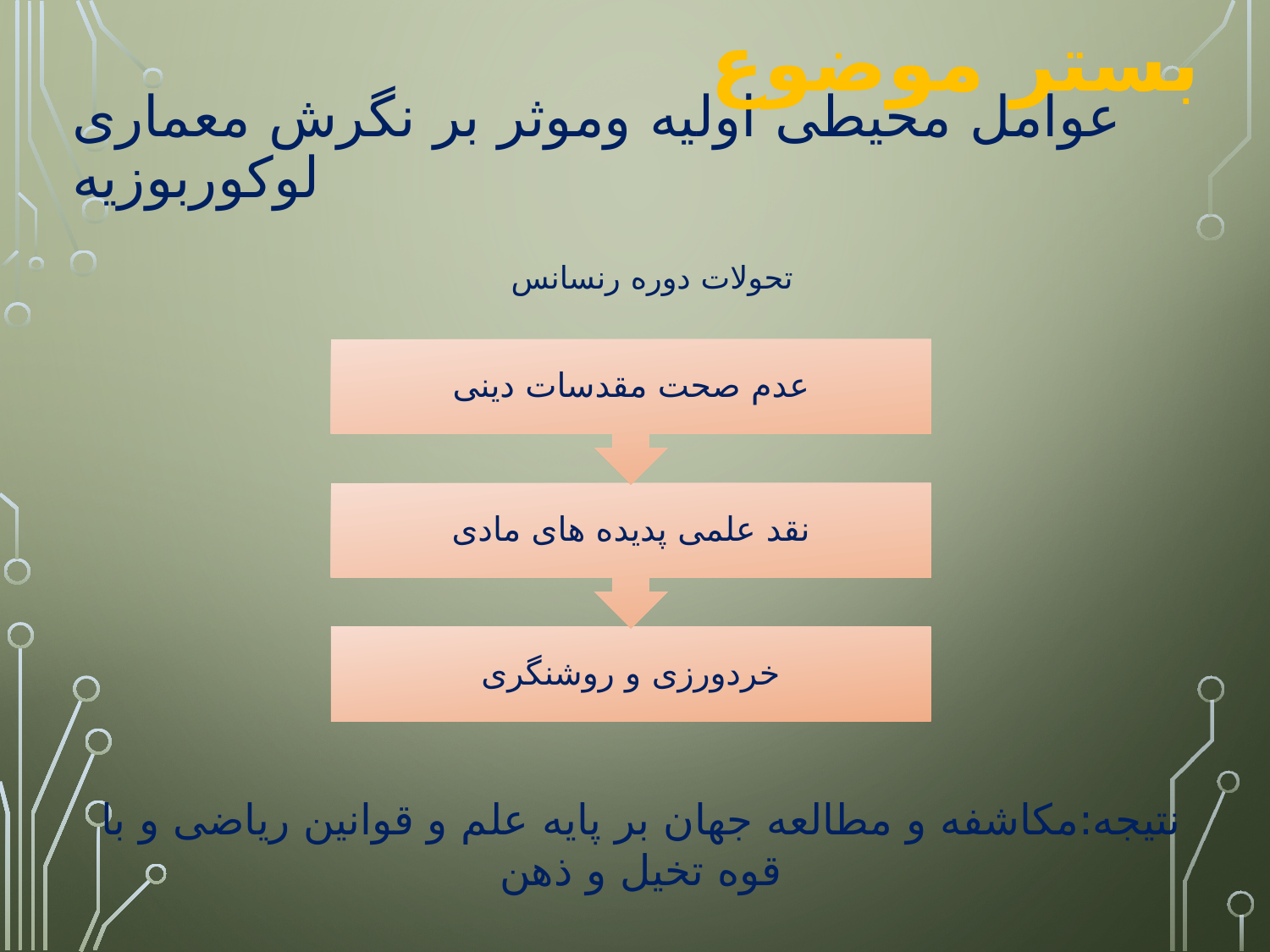

بستر موضوع
# عوامل محیطی اولیه وموثر بر نگرش معماری لوکوربوزیه
تحولات دوره رنسانس
خردورزی و روشنگری
نقد علمی پدیده های مادی
عدم صحت مقدسات دینی
نتیجه:مکاشفه و مطالعه جهان بر پایه علم و قوانین ریاضی و با قوه تخیل و ذهن